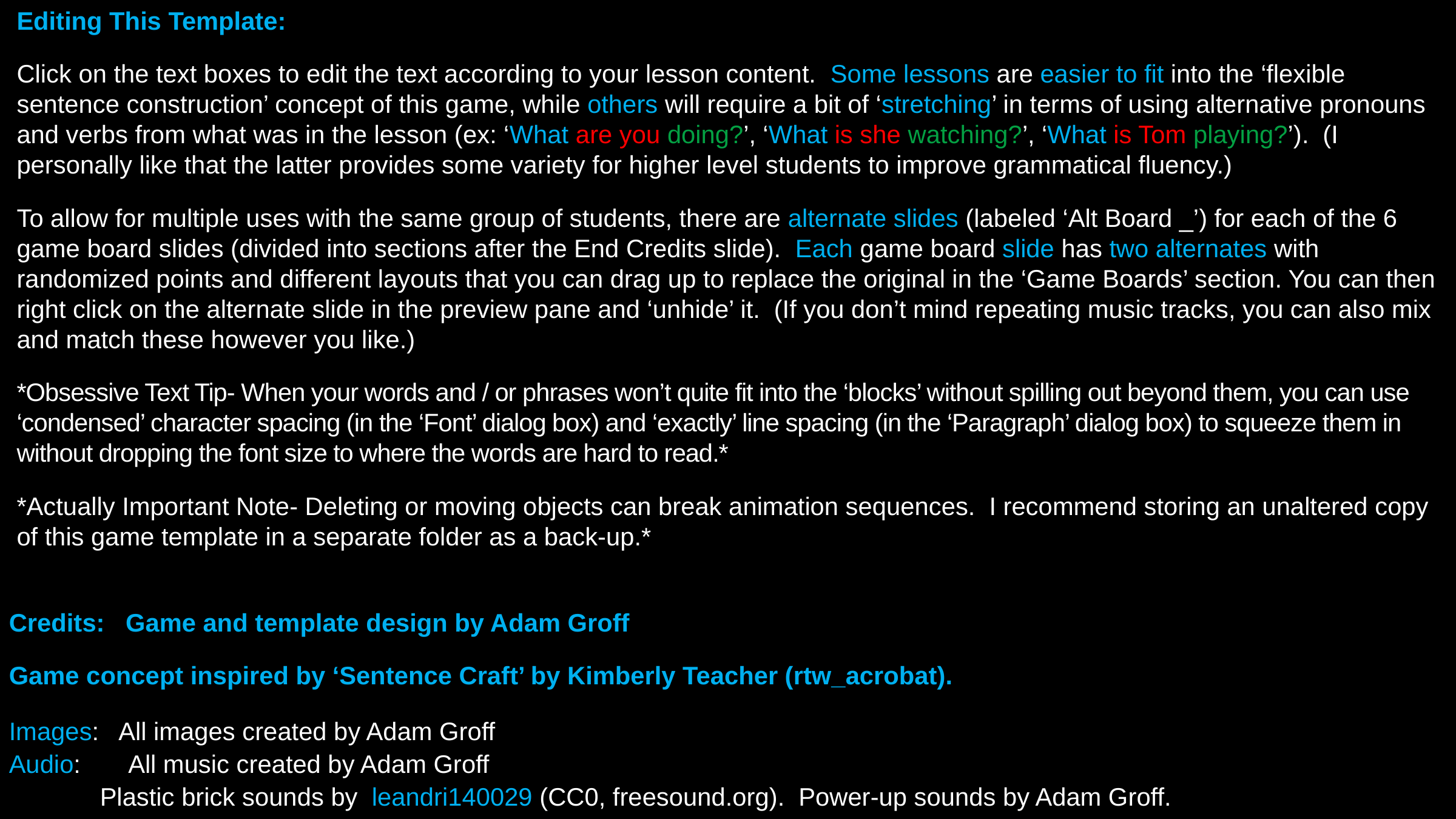

Editing This Template:
Click on the text boxes to edit the text according to your lesson content.  Some lessons are easier to fit into the ‘flexible sentence construction’ concept of this game, while others will require a bit of ‘stretching’ in terms of using alternative pronouns and verbs from what was in the lesson (ex: ‘What are you doing?’, ‘What is she watching?’, ‘What is Tom playing?’).  (I personally like that the latter provides some variety for higher level students to improve grammatical fluency.)
To allow for multiple uses with the same group of students, there are alternate slides (labeled ‘Alt Board _’) for each of the 6 game board slides (divided into sections after the End Credits slide).  Each game board slide has two alternates with randomized points and different layouts that you can drag up to replace the original in the ‘Game Boards’ section. You can then right click on the alternate slide in the preview pane and ‘unhide’ it.  (If you don’t mind repeating music tracks, you can also mix and match these however you like.)
*Obsessive Text Tip- When your words and / or phrases won’t quite fit into the ‘blocks’ without spilling out beyond them, you can use ‘condensed’ character spacing (in the ‘Font’ dialog box) and ‘exactly’ line spacing (in the ‘Paragraph’ dialog box) to squeeze them in without dropping the font size to where the words are hard to read.*
*Actually Important Note- Deleting or moving objects can break animation sequences.  I recommend storing an unaltered copy of this game template in a separate folder as a back-up.*
Credits:   Game and template design by Adam Groff
Game concept inspired by ‘Sentence Craft’ by Kimberly Teacher (rtw_acrobat).
Images:   All images created by Adam Groff
Audio:       All music created by Adam Groff
	Plastic brick sounds by  leandri140029 (CC0, freesound.org).  Power-up sounds by Adam Groff.